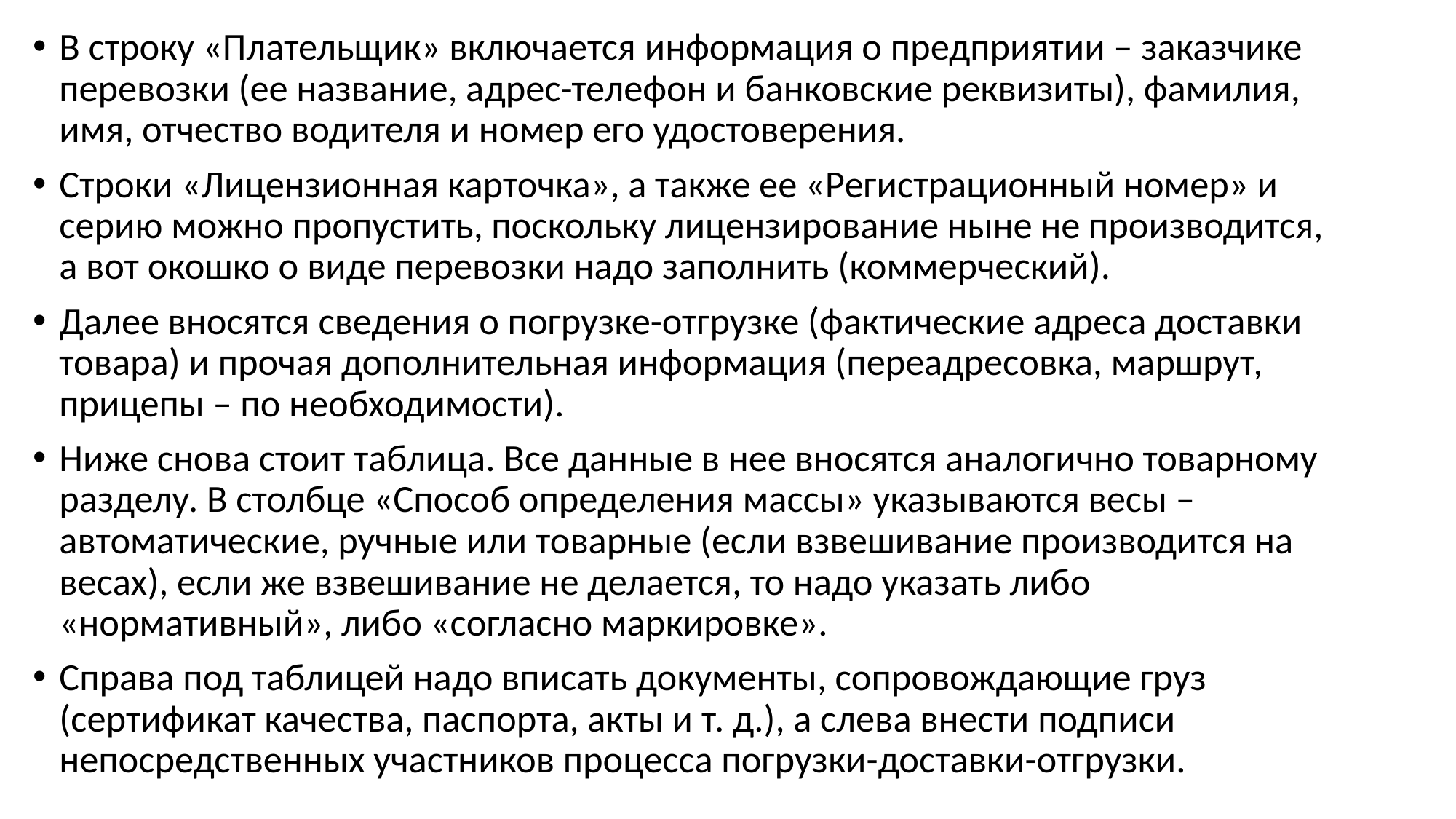

В строку «Плательщик» включается информация о предприятии – заказчике перевозки (ее название, адрес-телефон и банковские реквизиты), фамилия, имя, отчество водителя и номер его удостоверения.
Строки «Лицензионная карточка», а также ее «Регистрационный номер» и серию можно пропустить, поскольку лицензирование ныне не производится, а вот окошко о виде перевозки надо заполнить (коммерческий).
Далее вносятся сведения о погрузке-отгрузке (фактические адреса доставки товара) и прочая дополнительная информация (переадресовка, маршрут, прицепы – по необходимости).
Ниже снова стоит таблица. Все данные в нее вносятся аналогично товарному разделу. В столбце «Способ определения массы» указываются весы – автоматические, ручные или товарные (если взвешивание производится на весах), если же взвешивание не делается, то надо указать либо «нормативный», либо «согласно маркировке».
Справа под таблицей надо вписать документы, сопровождающие груз (сертификат качества, паспорта, акты и т. д.), а слева внести подписи непосредственных участников процесса погрузки-доставки-отгрузки.